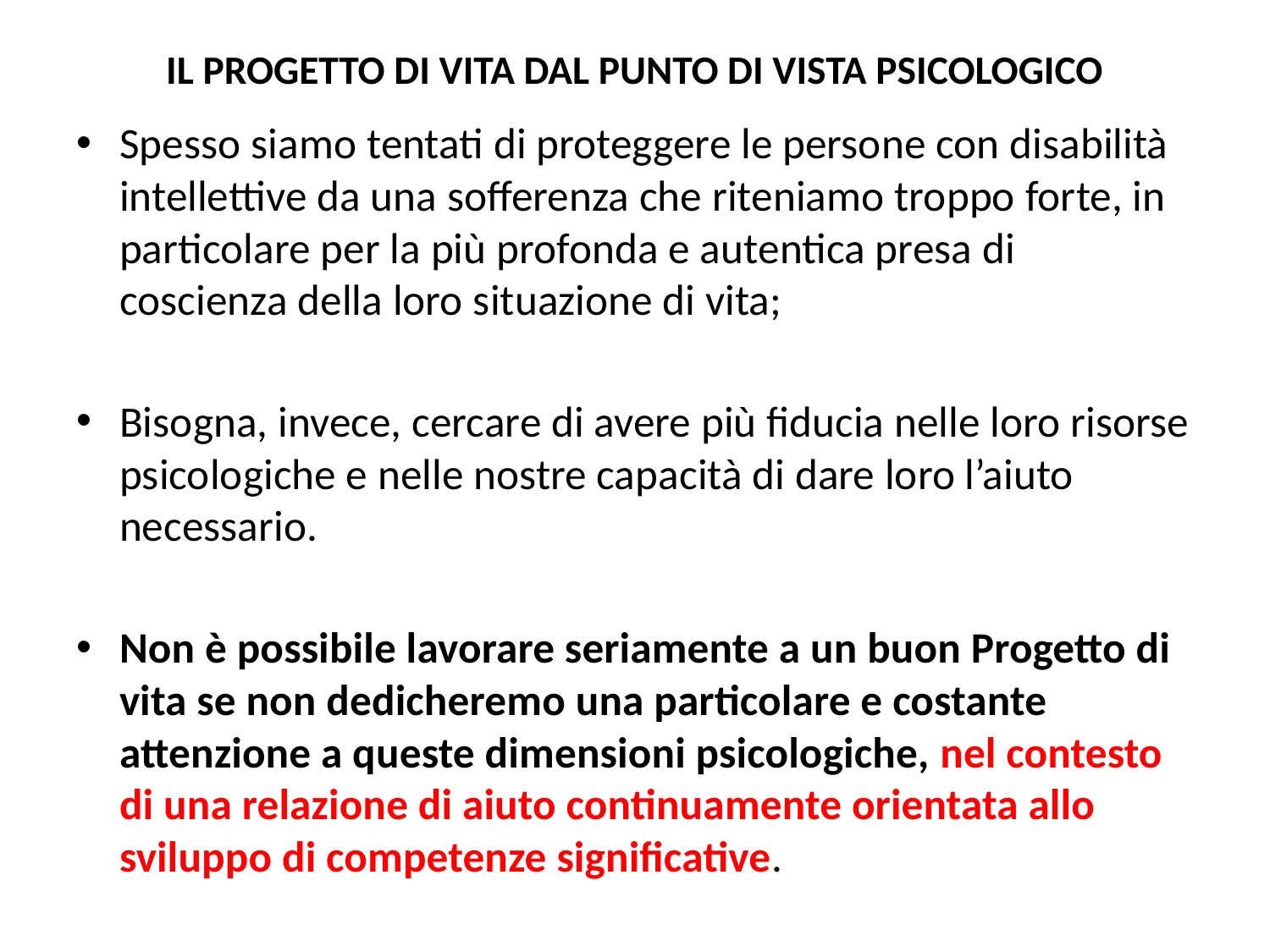

# IL PROGETTO DI VITA DAL PUNTO DI VISTA PSICOLOGICO
Spesso siamo tentati di proteggere le persone con disabilità intellettive da una sofferenza che riteniamo troppo forte, in particolare per la più profonda e autentica presa di coscienza della loro situazione di vita;

Bisogna, invece, cercare di avere più fiducia nelle loro risorse psicologiche e nelle nostre capacità di dare loro l’aiuto necessario.

Non è possibile lavorare seriamente a un buon Progetto di vita se non dedicheremo una particolare e costante attenzione a queste dimensioni psicologiche, nel contesto di una relazione di aiuto continuamente orientata allo sviluppo di competenze significative.